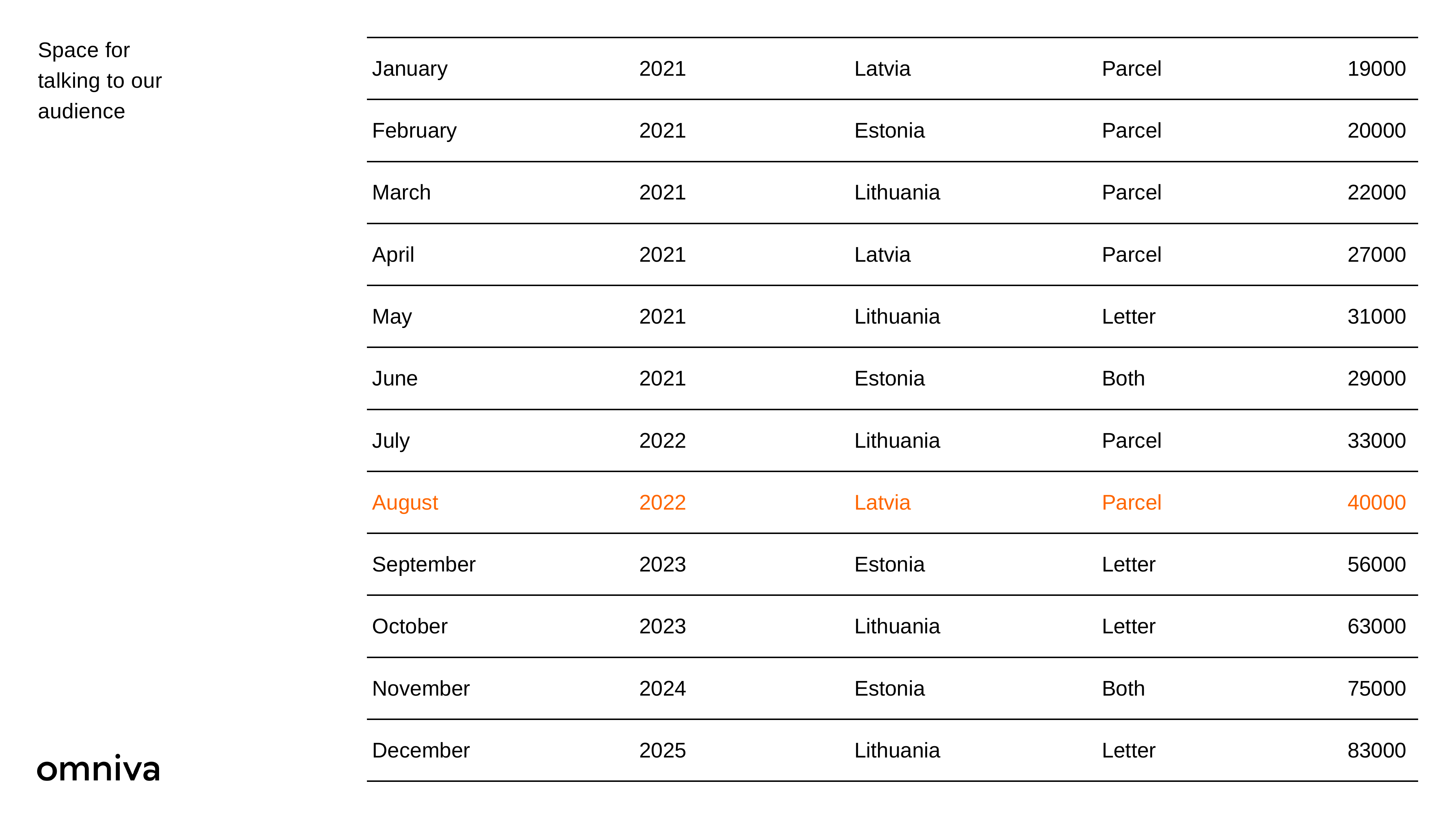

Space for
talking to our audience
| January | 2021 | Latvia | Parcel | 19000 |
| --- | --- | --- | --- | --- |
| February | 2021 | Estonia | Parcel | 20000 |
| March | 2021 | Lithuania | Parcel | 22000 |
| April | 2021 | Latvia | Parcel | 27000 |
| May | 2021 | Lithuania | Letter | 31000 |
| June | 2021 | Estonia | Both | 29000 |
| July | 2022 | Lithuania | Parcel | 33000 |
| August | 2022 | Latvia | Parcel | 40000 |
| September | 2023 | Estonia | Letter | 56000 |
| October | 2023 | Lithuania | Letter | 63000 |
| November | 2024 | Estonia | Both | 75000 |
| December | 2025 | Lithuania | Letter | 83000 |